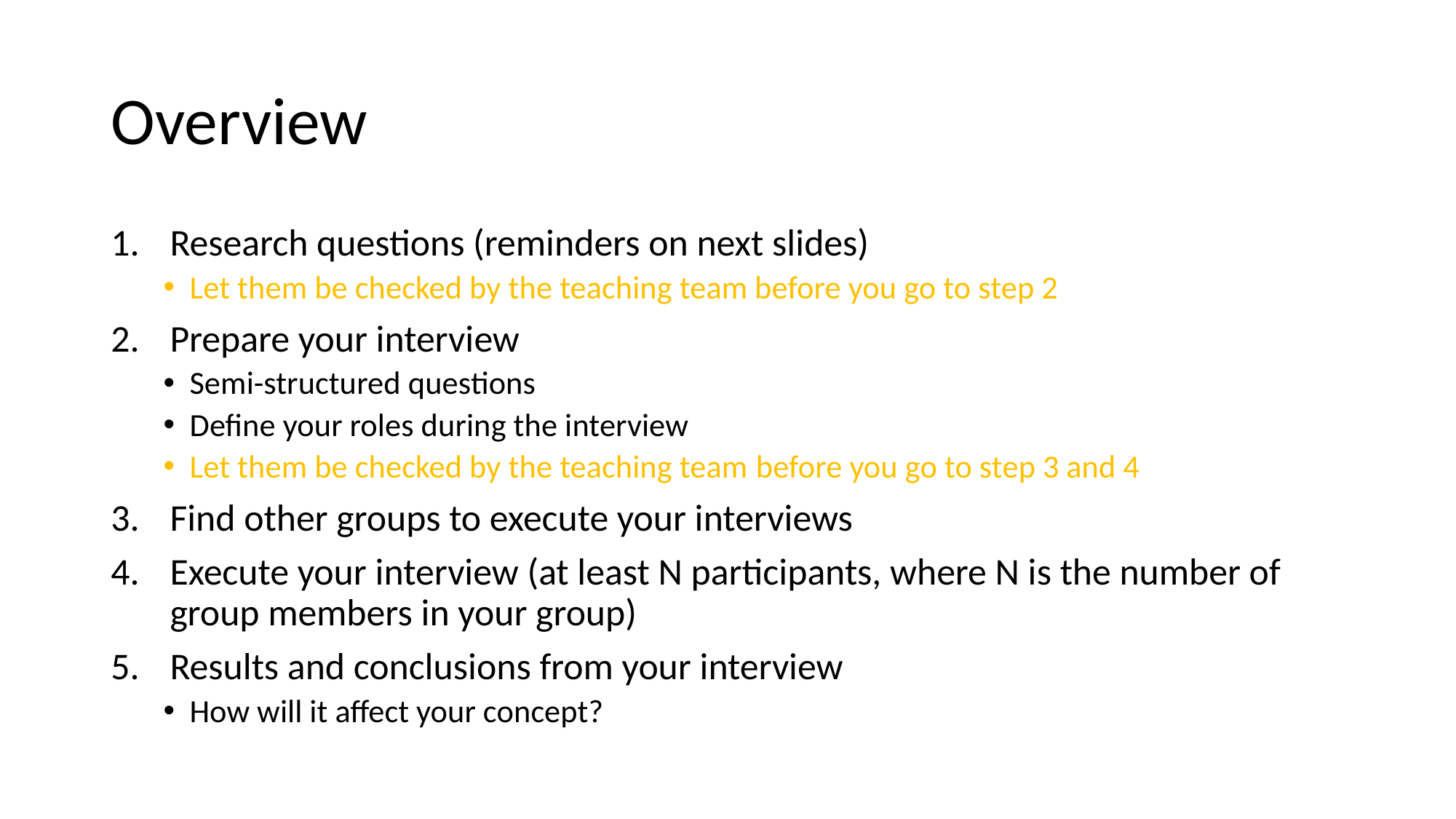

# Overview
Research questions (reminders on next slides)
Let them be checked by the teaching team before you go to step 2
Prepare your interview
Semi-structured questions
Define your roles during the interview
Let them be checked by the teaching team before you go to step 3 and 4
Find other groups to execute your interviews
Execute your interview (at least N participants, where N is the number of group members in your group)
Results and conclusions from your interview
How will it affect your concept?